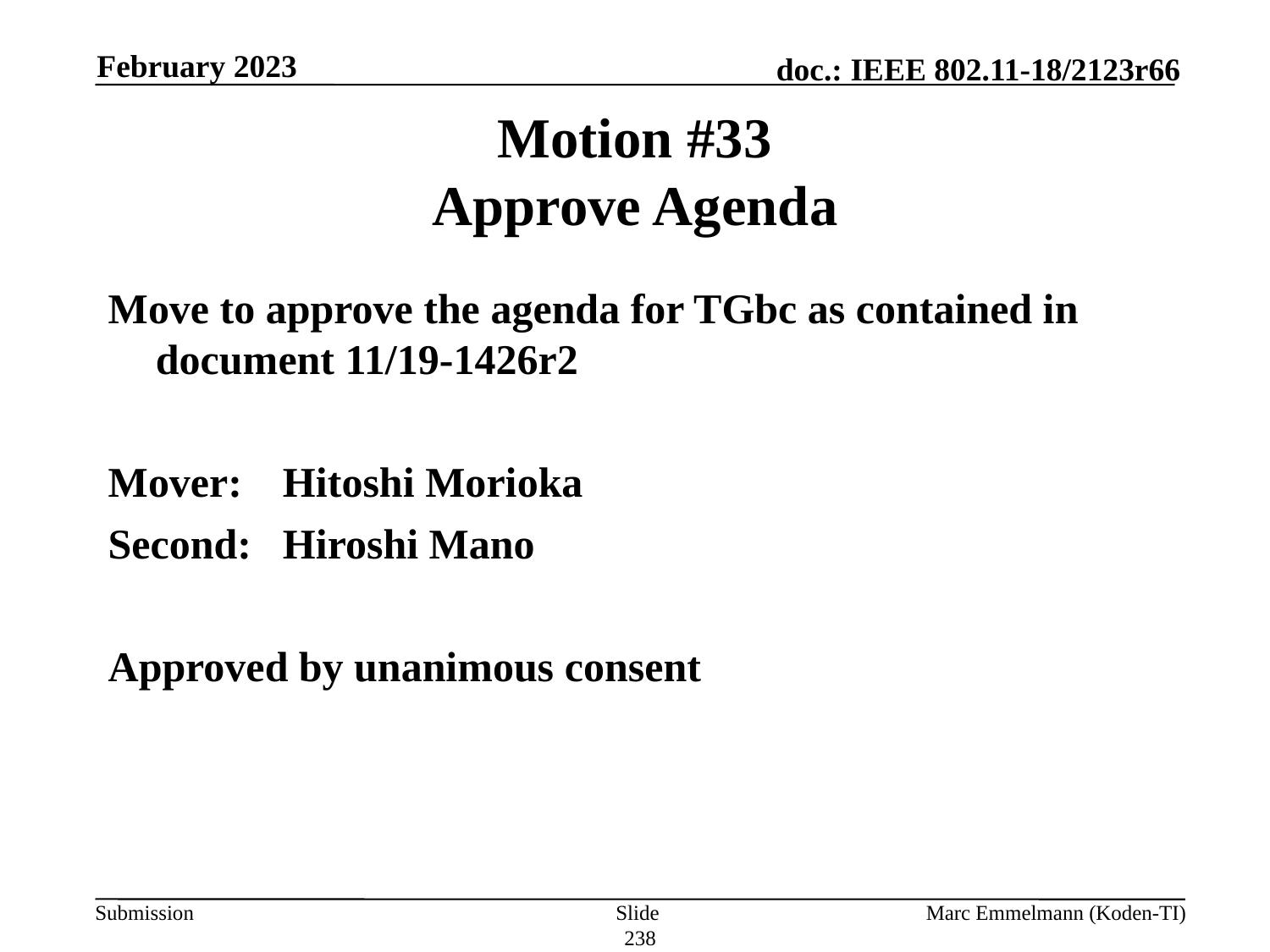

February 2023
# Motion #33 Approve Agenda
Move to approve the agenda for TGbc as contained in document 11/19-1426r2

Mover:	Hitoshi Morioka
Second:	Hiroshi Mano

Approved by unanimous consent
Slide 238
Marc Emmelmann (Koden-TI)